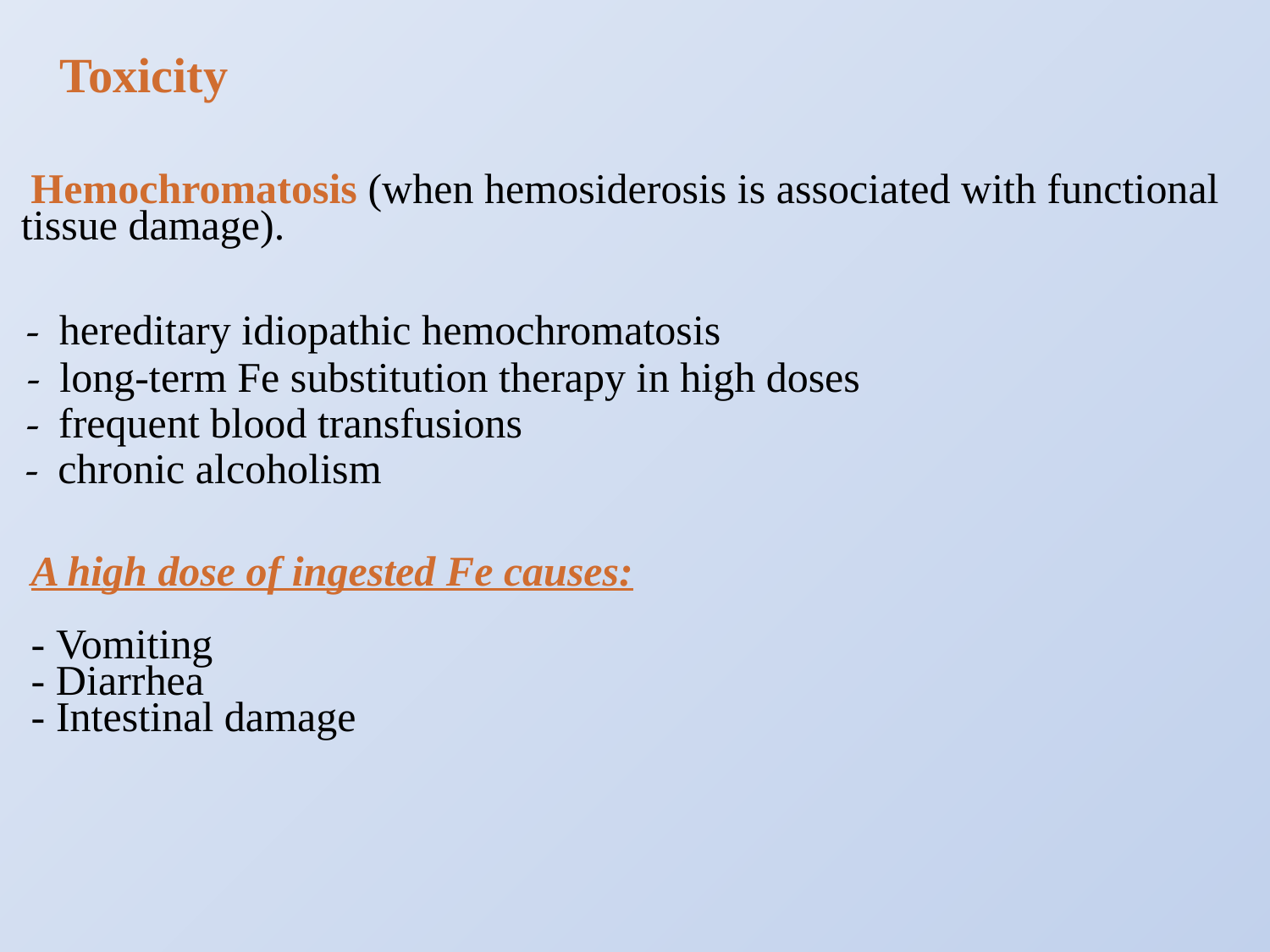

Toxicity

 Hemochromatosis (when hemosiderosis is associated with functional tissue damage).

-  hereditary idiopathic hemochromatosis

-  long-term Fe substitution therapy in high doses

-  frequent blood transfusions

-  chronic alcoholism

A high dose of ingested Fe causes:

- Vomiting
- Diarrhea
- Intestinal damage